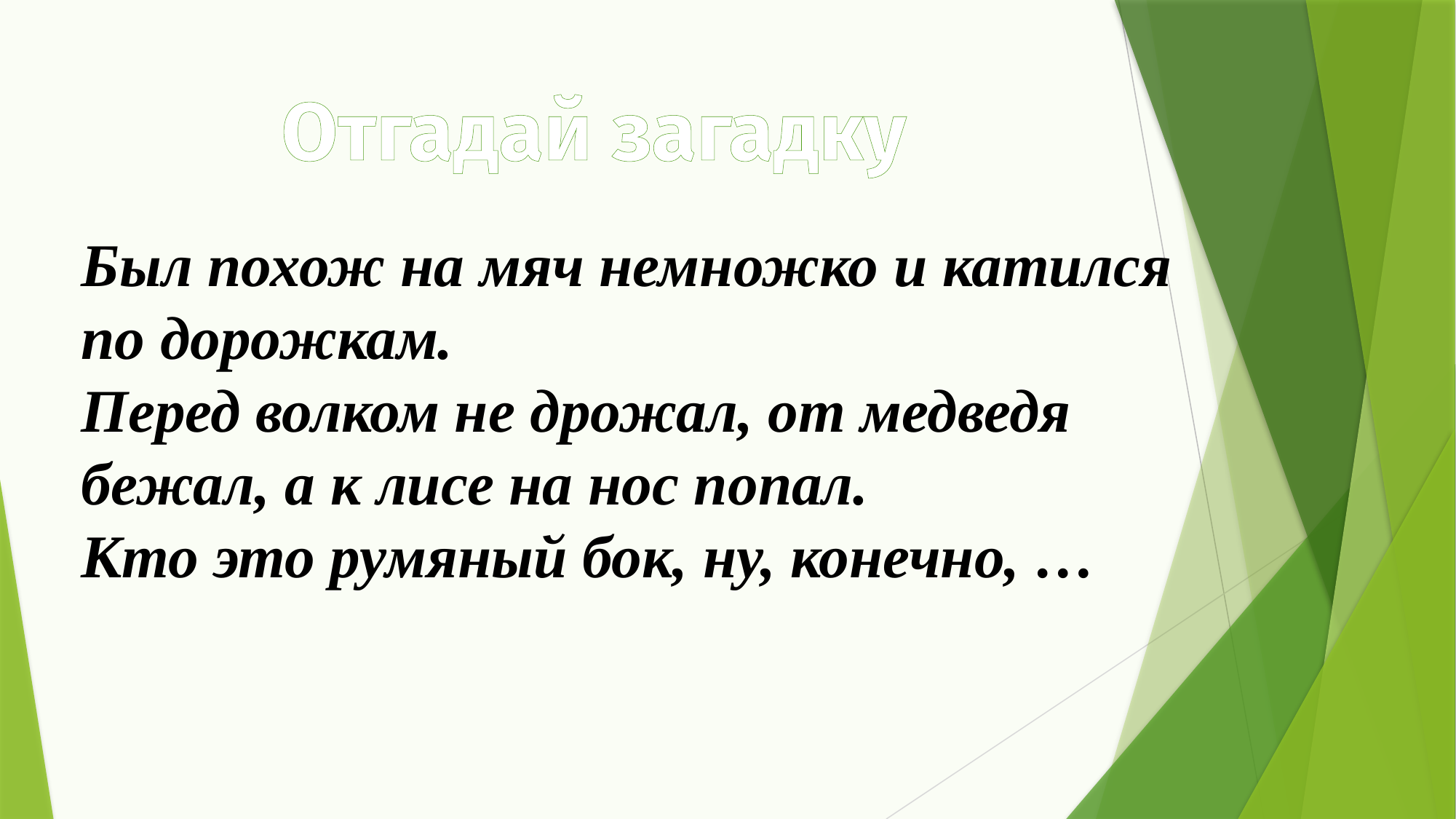

# Отгадай загадку
Был похож на мяч немножко и катился по дорожкам.
Перед волком не дрожал, от медведя бежал, а к лисе на нос попал.
Кто это румяный бок, ну, конечно, …